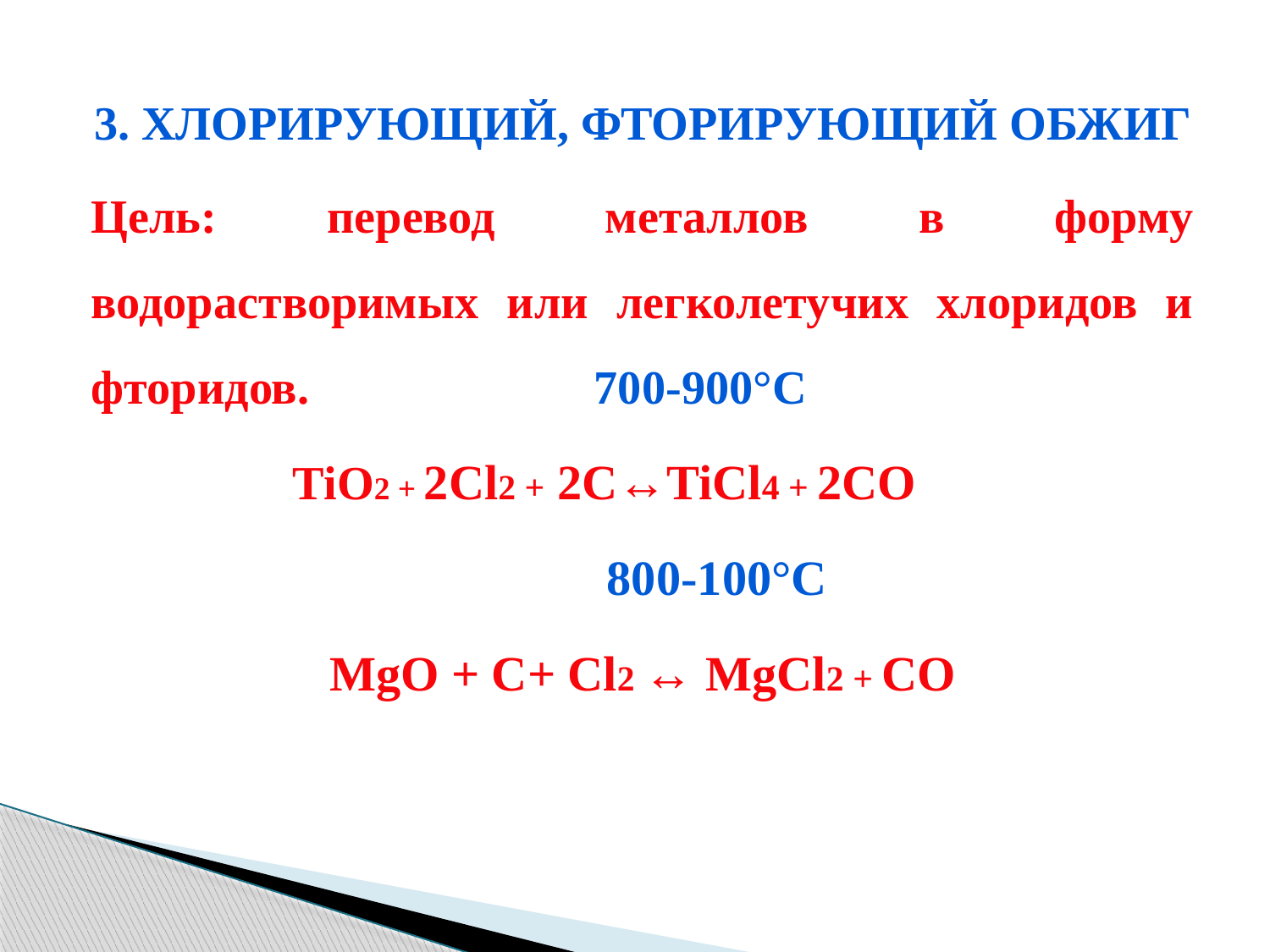

3. Хлорирующий, фторирующий обжиг
Цель: перевод металлов в форму водорастворимых или легколетучих хлоридов и фторидов.                        700-900°C
                 TiO2 + 2Cl2 + 2C↔TiCl4 + 2CO
                                          800-100°C
MgO + C+ Cl2 ↔ MgCl2 + CO